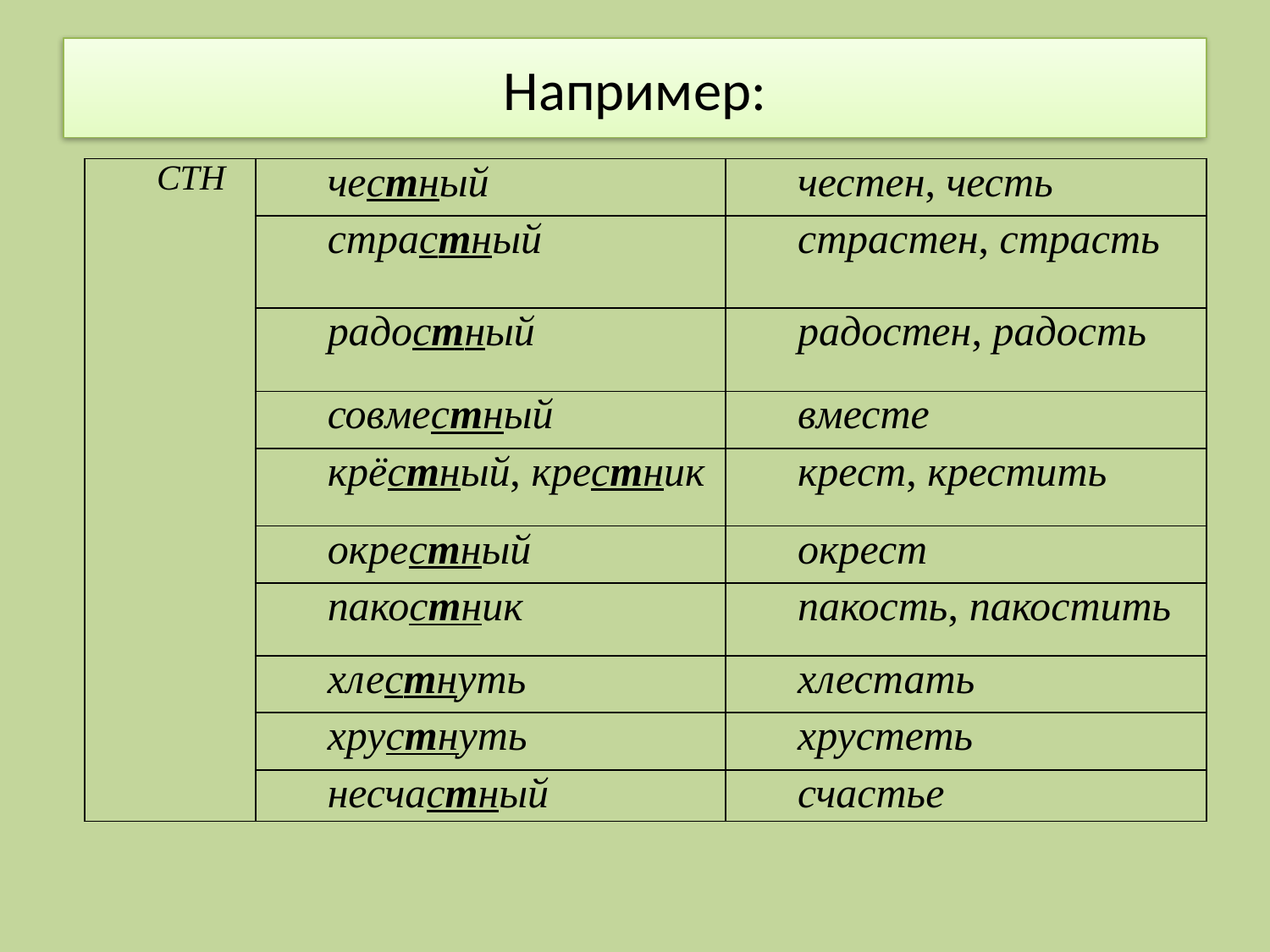

# Например:
| СТН | честный | честен, честь |
| --- | --- | --- |
|  | страстный | страстен, страсть |
|  | радостный | радостен, радость |
|  | совместный | вместе |
|  | крёстный, крестник | крест, крестить |
|  | окрестный | окрест |
|  | пакостник | пакость, пакостить |
|  | хлестнуть | хлестать |
|  | хрустнуть | хрустеть |
|  | несчастный | счастье |